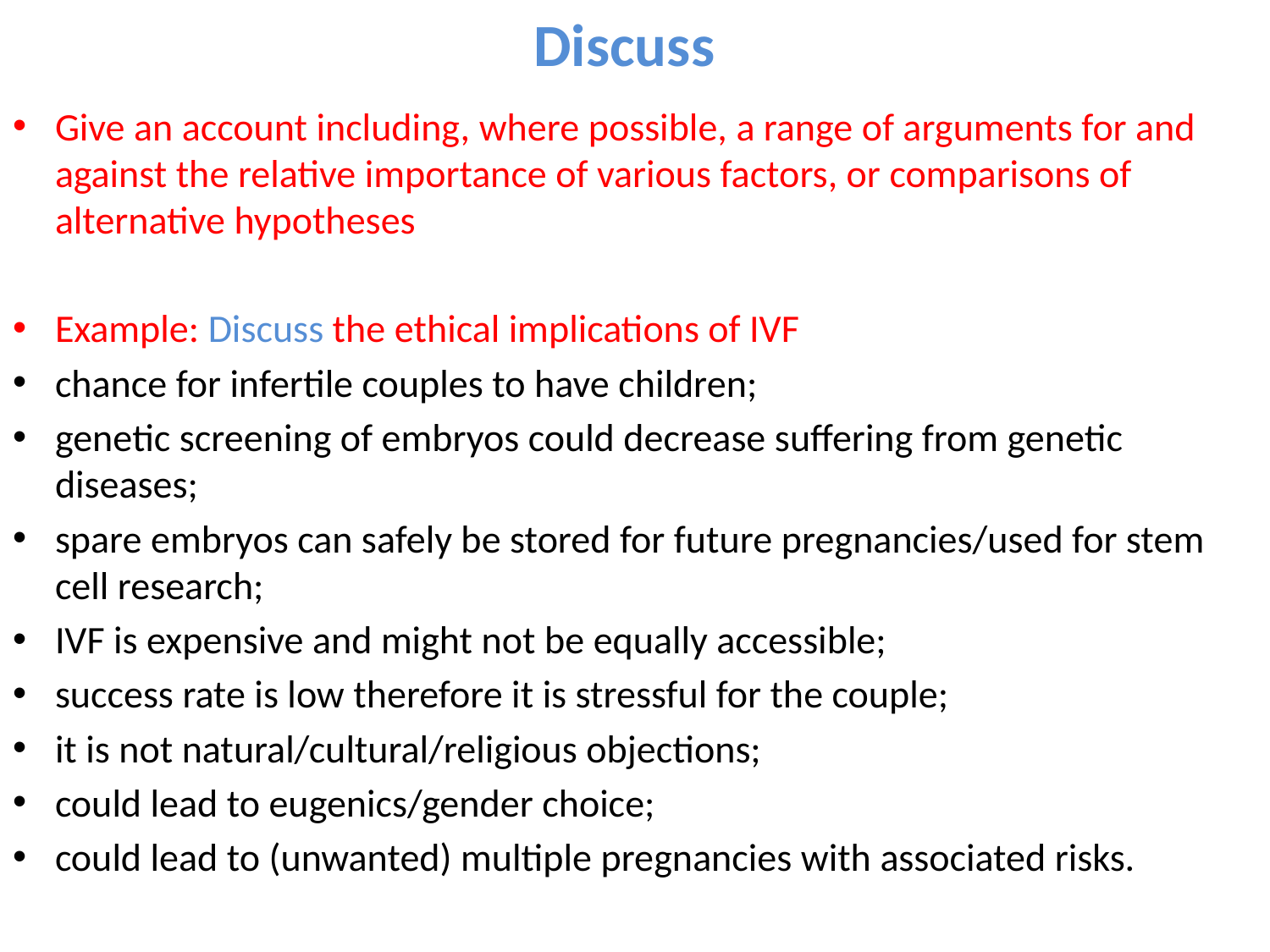

# Discuss
Give an account including, where possible, a range of arguments for and against the relative importance of various factors, or comparisons of alternative hypotheses

Example: Discuss the ethical implications of IVF
chance for infertile couples to have children;
genetic screening of embryos could decrease suffering from genetic diseases;
spare embryos can safely be stored for future pregnancies/used for stem cell research;
IVF is expensive and might not be equally accessible;
success rate is low therefore it is stressful for the couple;
it is not natural/cultural/religious objections;
could lead to eugenics/gender choice;
could lead to (unwanted) multiple pregnancies with associated risks.